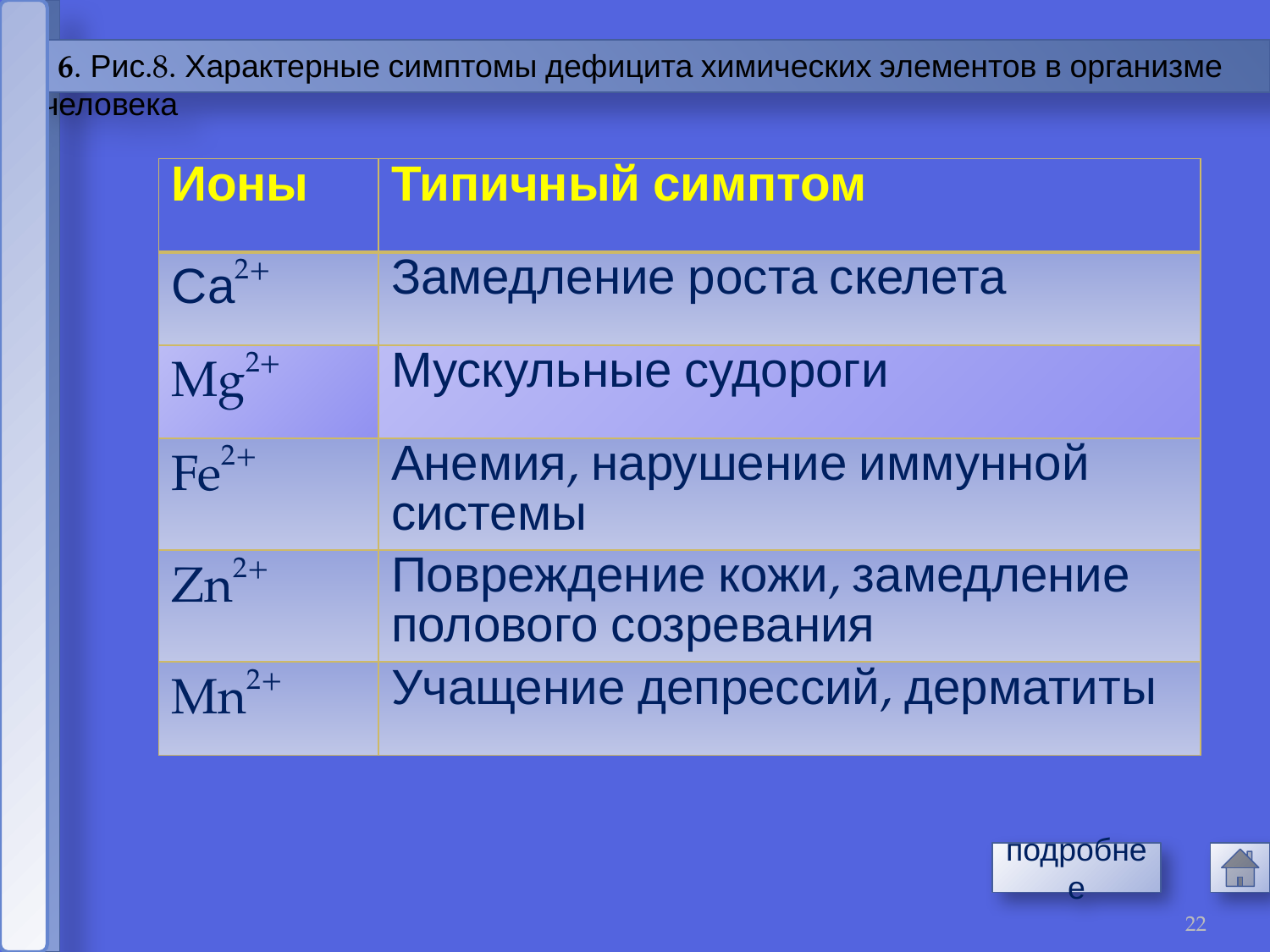

6. Рис.8. Характерные симптомы дефицита химических элементов в организме человека
| Ионы | Типичный симптом |
| --- | --- |
| Са2+ | Замедление роста скелета |
| Mg2+ | Мускульные судороги |
| Fe2+ | Анемия, нарушение иммунной системы |
| Zn2+ | Повреждение кожи, замедление полового созревания |
| Mn2+ | Учащение депрессий, дерматиты |

подробнее

22